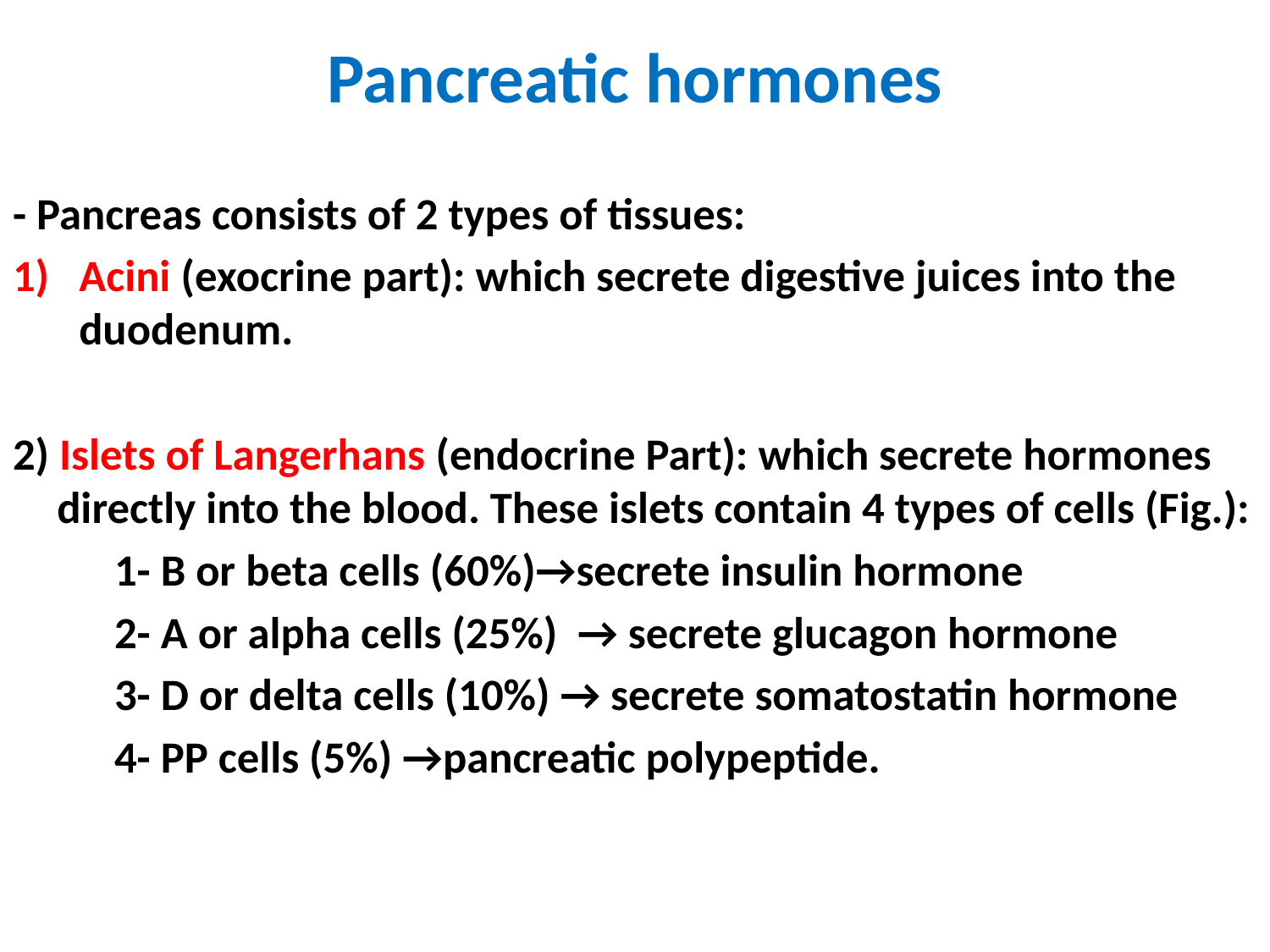

# Pancreatic hormones
- Pancreas consists of 2 types of tissues:
Acini (exocrine part): which secrete digestive juices into the duodenum.

2) Islets of Langerhans (endocrine Part): which secrete hormones directly into the blood. These islets contain 4 types of cells (Fig.):
          1- B or beta cells (60%)→secrete insulin hormone
          2- A or alpha cells (25%)  → secrete glucagon hormone
          3- D or delta cells (10%) → secrete somatostatin hormone
          4- PP cells (5%) →pancreatic polypeptide.